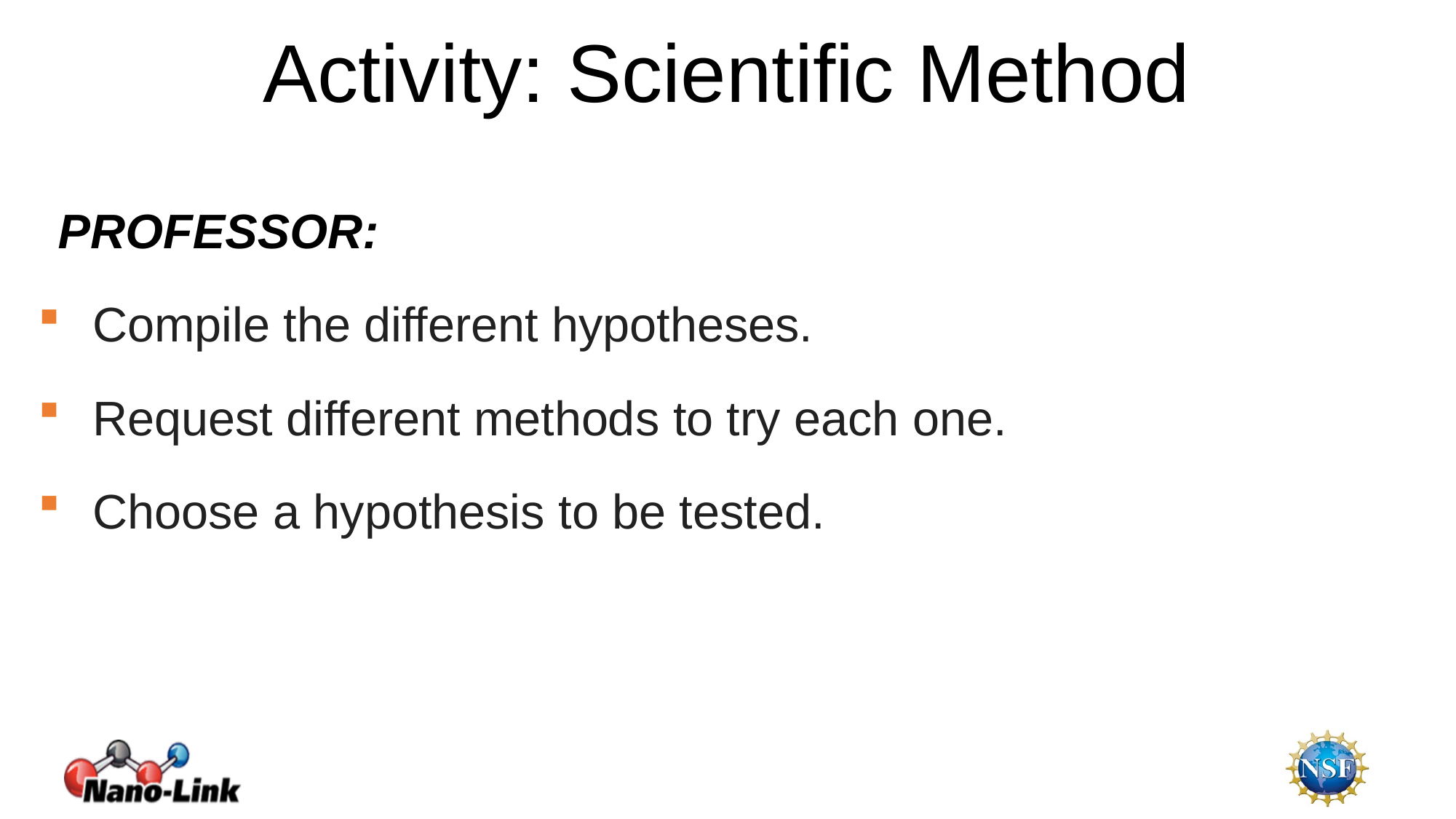

Activity: Scientific Method
PROFESSOR:

Compile the different hypotheses.

Request different methods to try each one.

Choose a hypothesis to be tested.